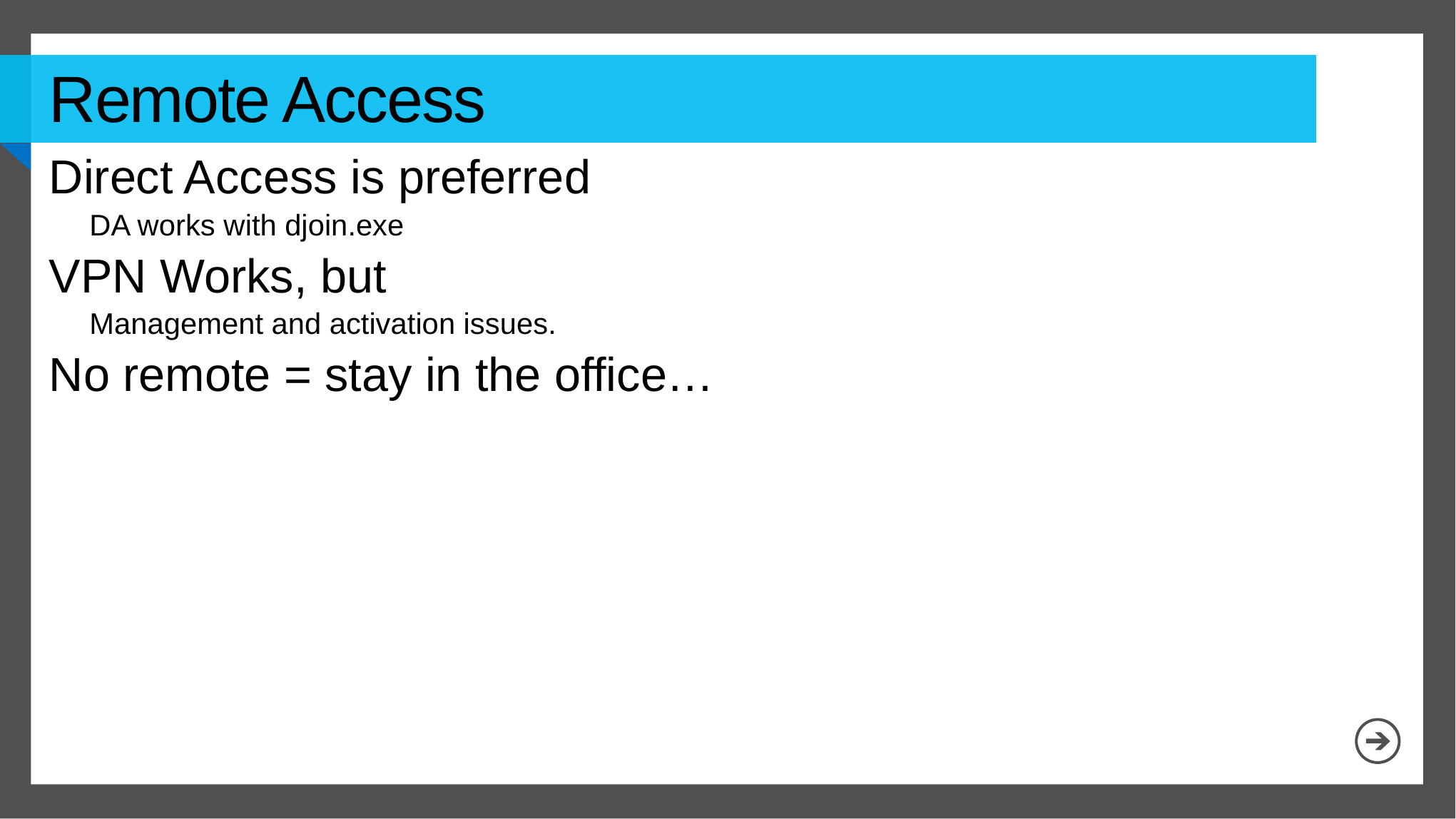

# Remote Access
Direct Access is preferred
DA works with djoin.exe
VPN Works, but
Management and activation issues.
No remote = stay in the office…